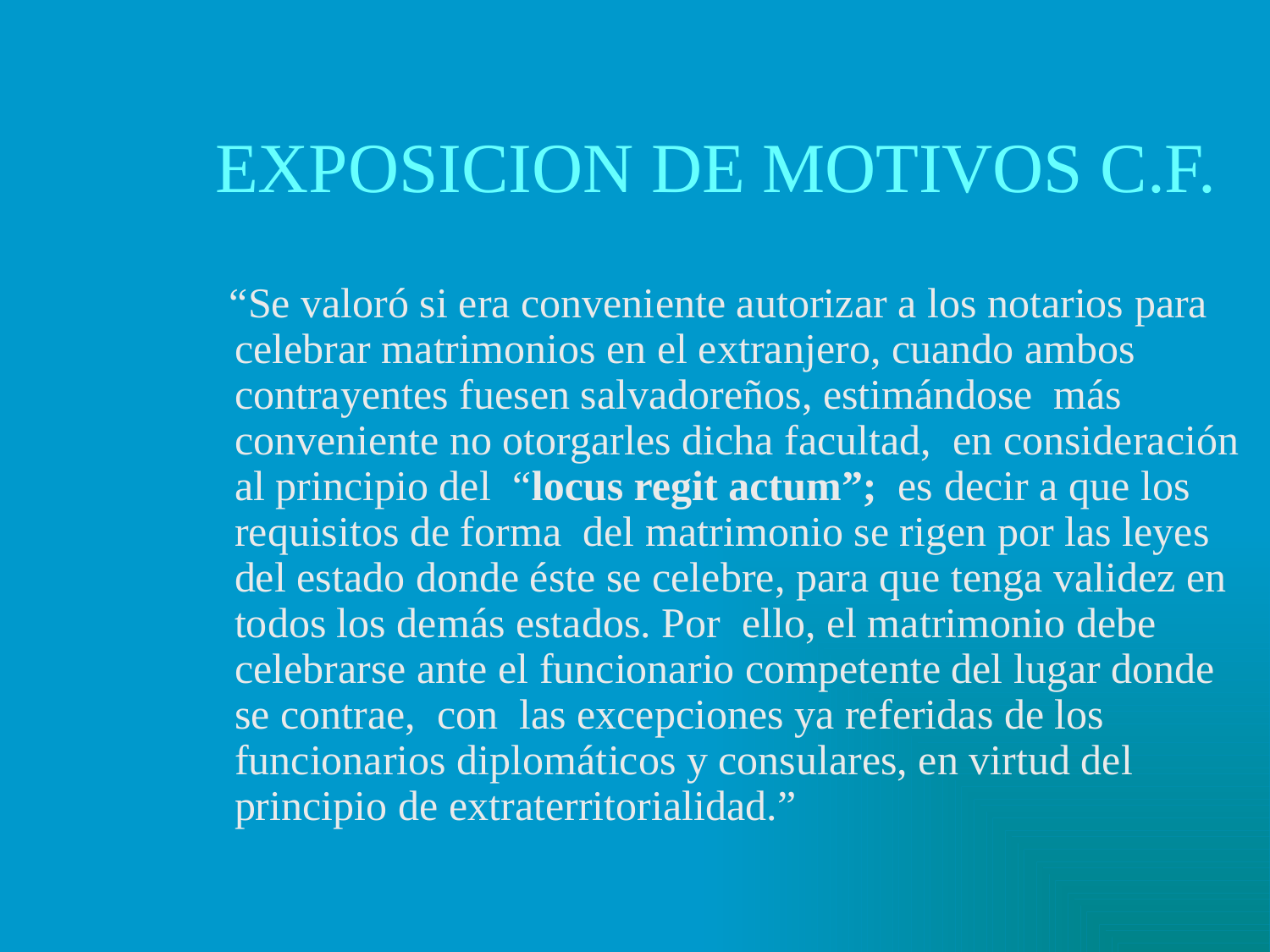

# EXPOSICION DE MOTIVOS C.F.
    “Se valoró si era conveniente autorizar a los notarios para celebrar matrimonios en el extranjero, cuando ambos contrayentes fuesen salvadoreños, estimándose  más conveniente no otorgarles dicha facultad,  en consideración al principio del  “locus regit actum”;  es decir a que los requisitos de forma  del matrimonio se rigen por las leyes del estado donde éste se celebre, para que tenga validez en todos los demás estados. Por  ello, el matrimonio debe celebrarse ante el funcionario competente del lugar donde se contrae,  con  las excepciones ya referidas de los funcionarios diplomáticos y consulares, en virtud del principio de extraterritorialidad.”